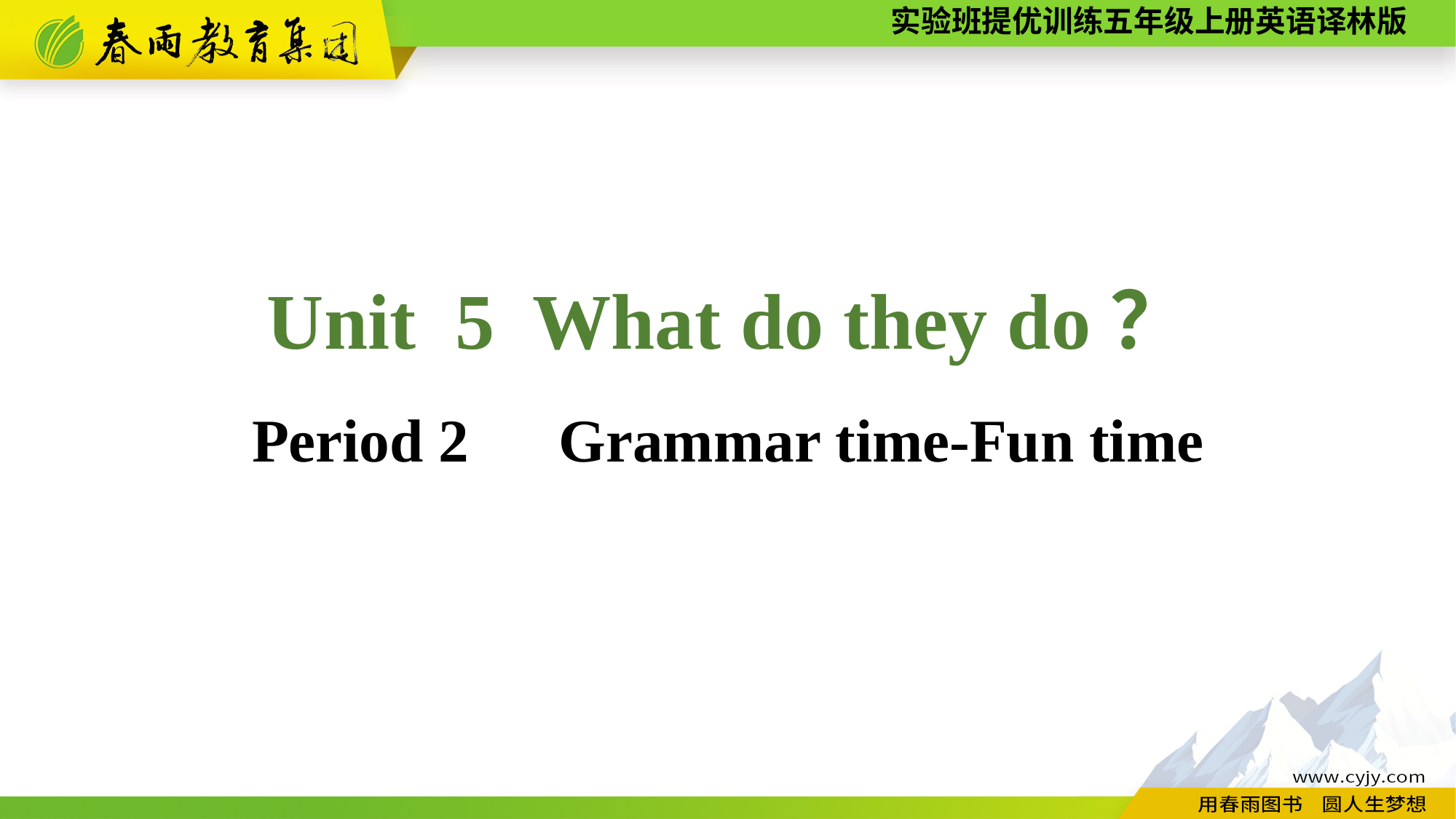

Unit  5  What do they do？
Period 2　Grammar time-Fun time